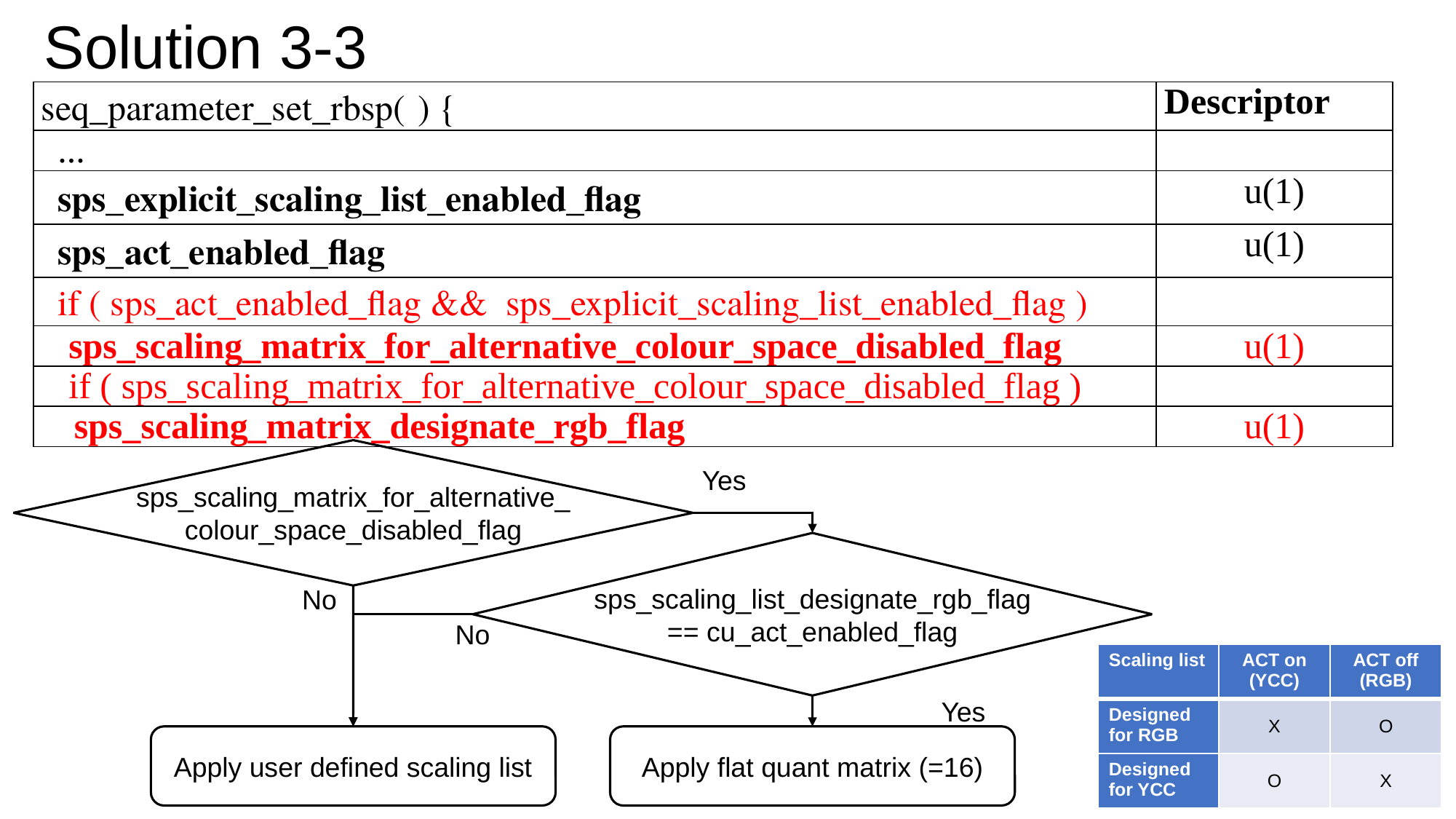

Solution 3-3
| seq\_parameter\_set\_rbsp( ) { | Descriptor |
| --- | --- |
| ... |  |
| sps\_explicit\_scaling\_list\_enabled\_flag | u(1) |
| sps\_act\_enabled\_flag | u(1) |
| if ( sps\_act\_enabled\_flag && sps\_explicit\_scaling\_list\_enabled\_flag ) |  |
| sps\_scaling\_matrix\_for\_alternative\_colour\_space\_disabled\_flag | u(1) |
| if ( sps\_scaling\_matrix\_for\_alternative\_colour\_space\_disabled\_flag ) | ) |
| sps\_scaling\_matrix\_designate\_rgb\_flag | u(1) |
sps_scaling_matrix_for_alternative_
colour_space_disabled_flag
Yes
sps_scaling_list_designate_rgb_flag
== cu_act_enabled_flag
No
No
| Scaling list | ACT on (YCC) | ACT off (RGB) |
| --- | --- | --- |
| Designed for RGB | X | O |
| Designed for YCC | O | X |
Yes
Apply user defined scaling list
Apply flat quant matrix (=16)